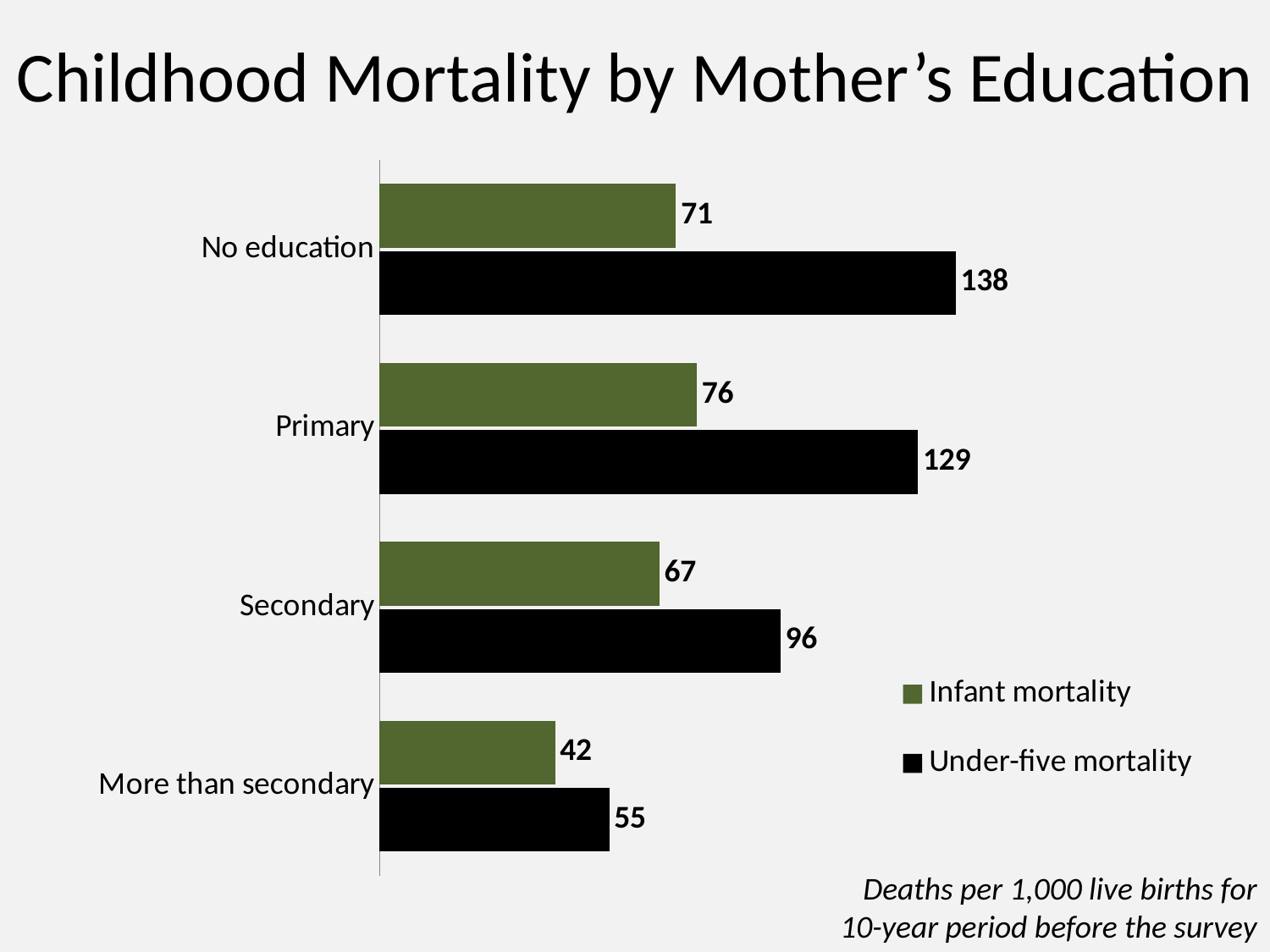

# Childhood Mortality by Mother’s Education

### Chart

| Category | Under-five mortality | Infant mortality |
|---|---|---|
| More than secondary | 55.0 | 42.0 |
| Secondary | 96.0 | 67.0 |
| Primary | 129.0 | 76.0 |
| No education | 138.0 | 71.0 |
Deaths per 1,000 live births for 10-year period before the survey